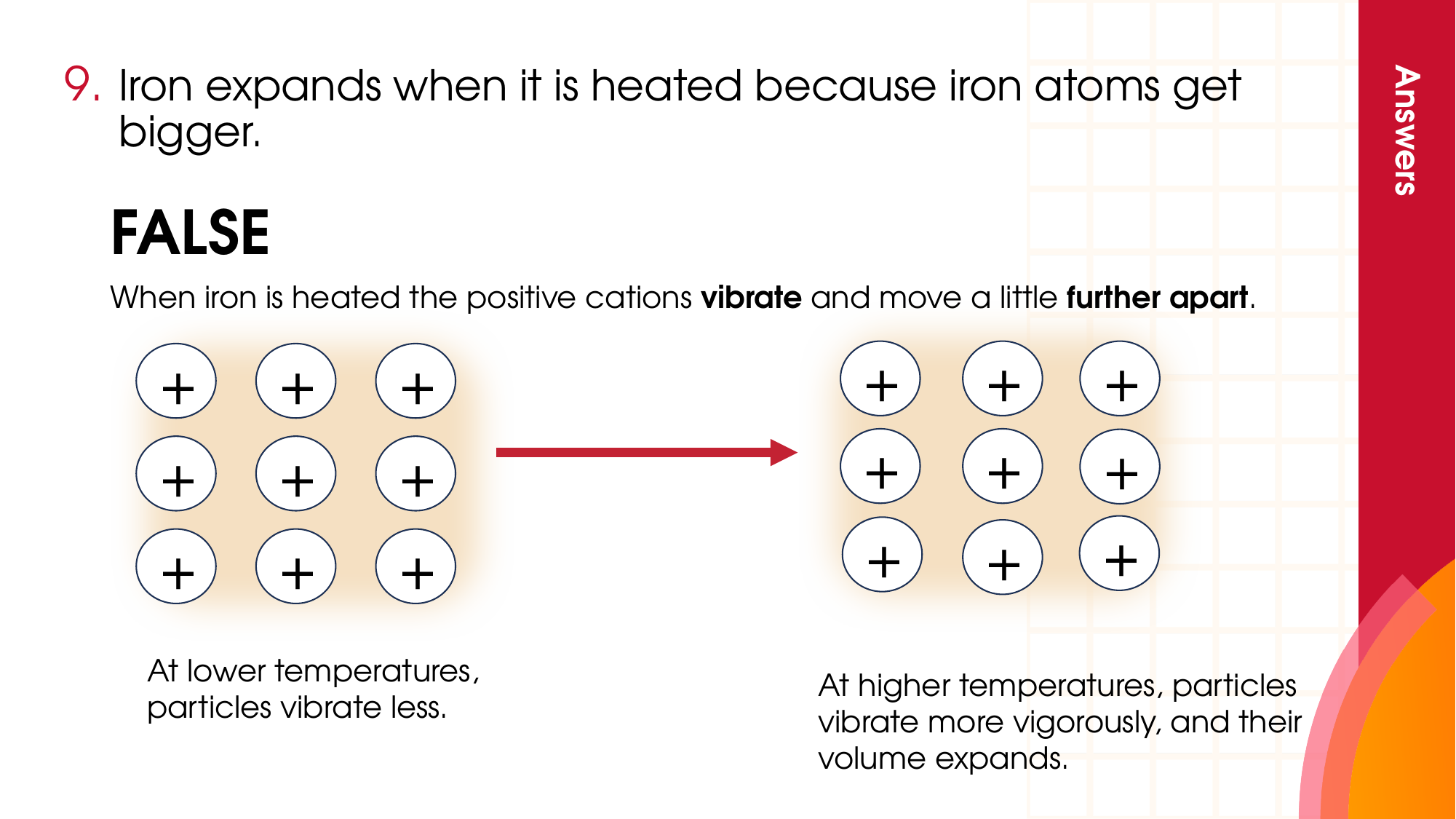

# Iron expands when it is heated because iron atoms get bigger.
Answers

FALSE
When iron is heated the positive cations vibrate and move a little further apart.

+
+
+
+
+
+
+
+
+
+
+
+
+
+
+
+
+
+
At lower temperatures, particles vibrate less.
At higher temperatures, particles vibrate more vigorously, and their volume expands.